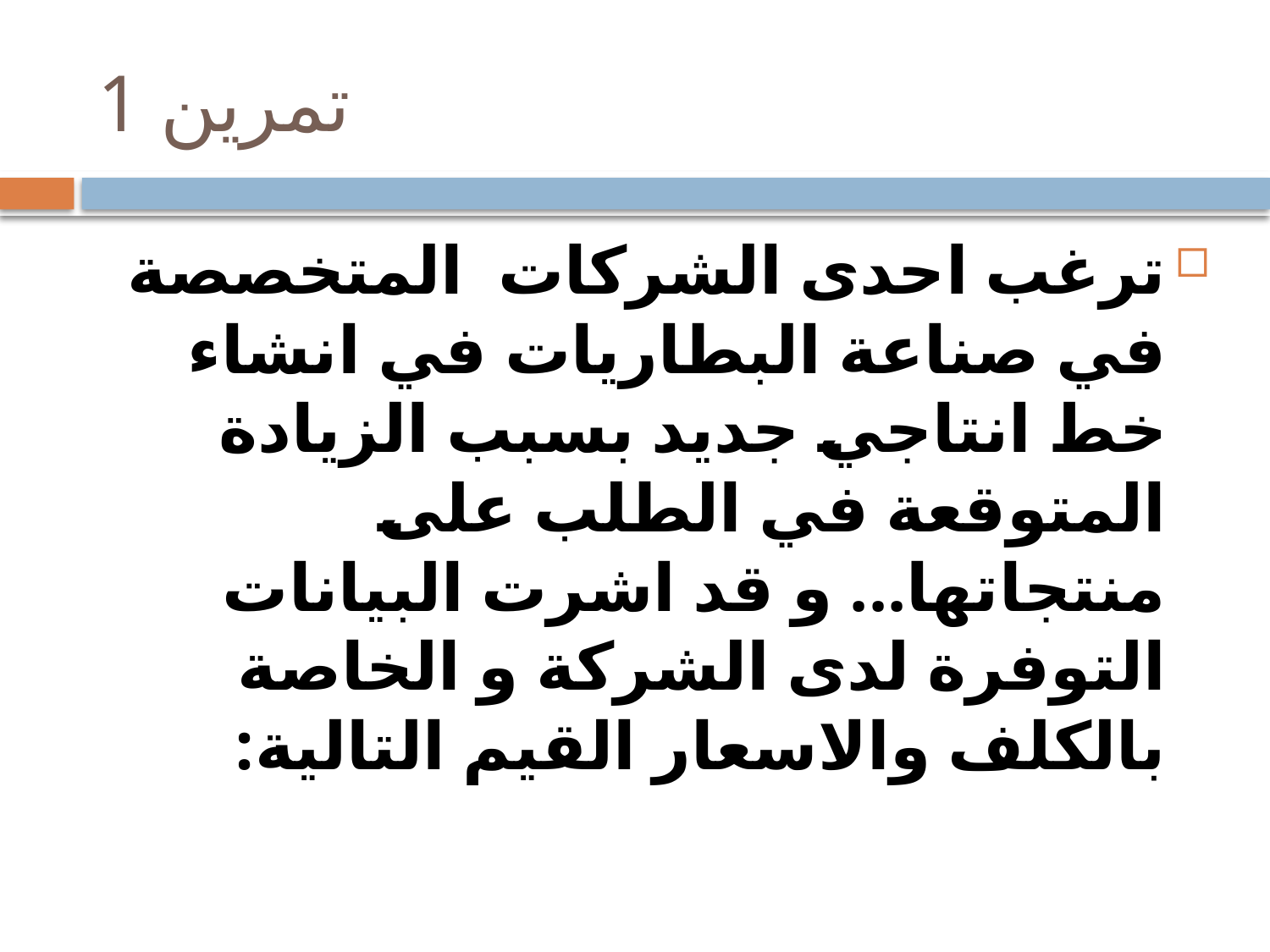

# تمرين 1
ترغب احدى الشركات  المتخصصة في صناعة البطاريات في انشاء خط انتاجي جديد بسبب الزيادة المتوقعة في الطلب على منتجاتها... و قد اشرت البيانات التوفرة لدى الشركة و الخاصة بالكلف والاسعار القيم التالية: